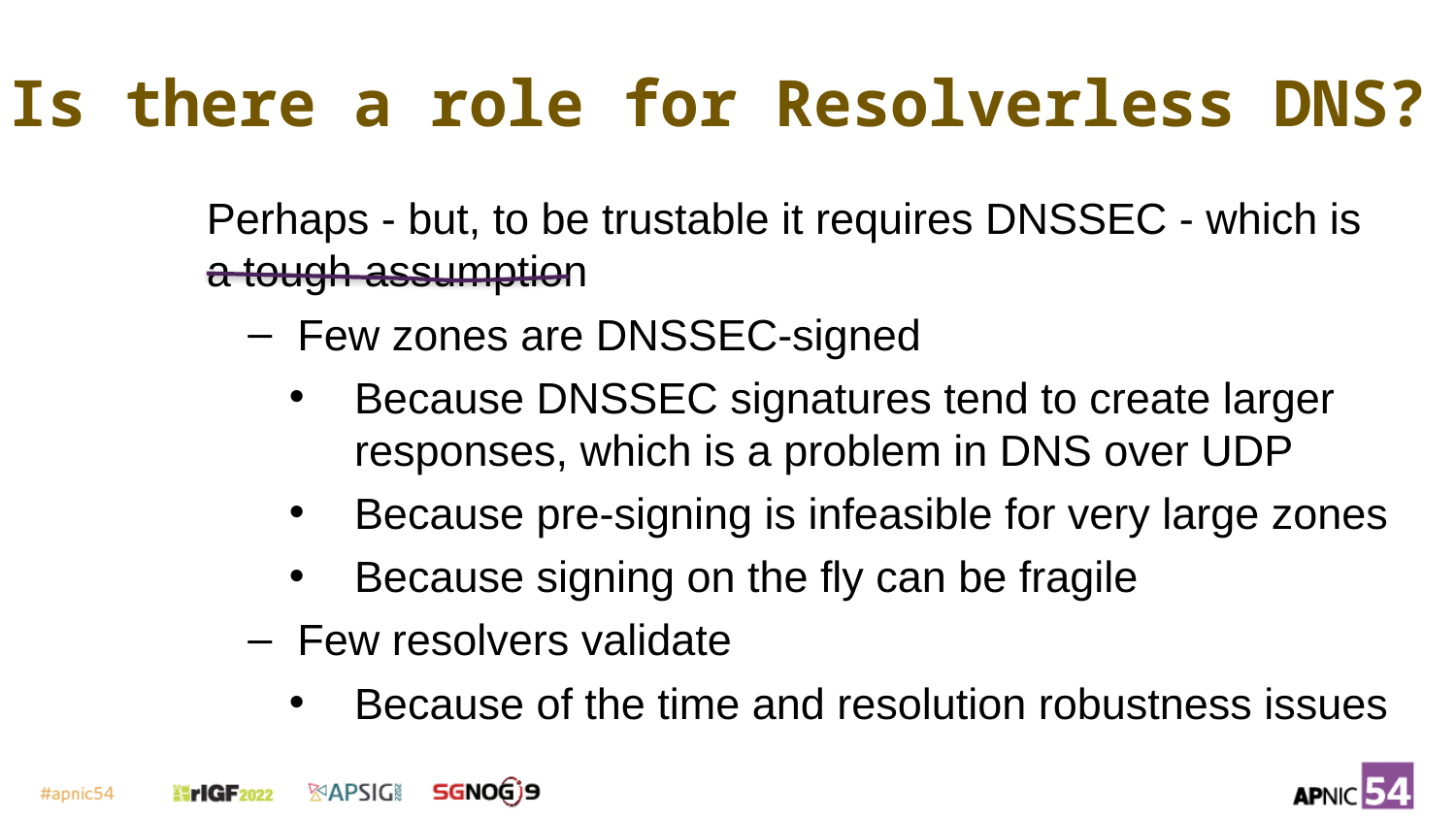

# Is there a role for Resolverless DNS?
Perhaps - but, to be trustable it requires DNSSEC - which is a tough assumption
Few zones are DNSSEC-signed
Because DNSSEC signatures tend to create larger responses, which is a problem in DNS over UDP
Because pre-signing is infeasible for very large zones
Because signing on the fly can be fragile
Few resolvers validate
Because of the time and resolution robustness issues